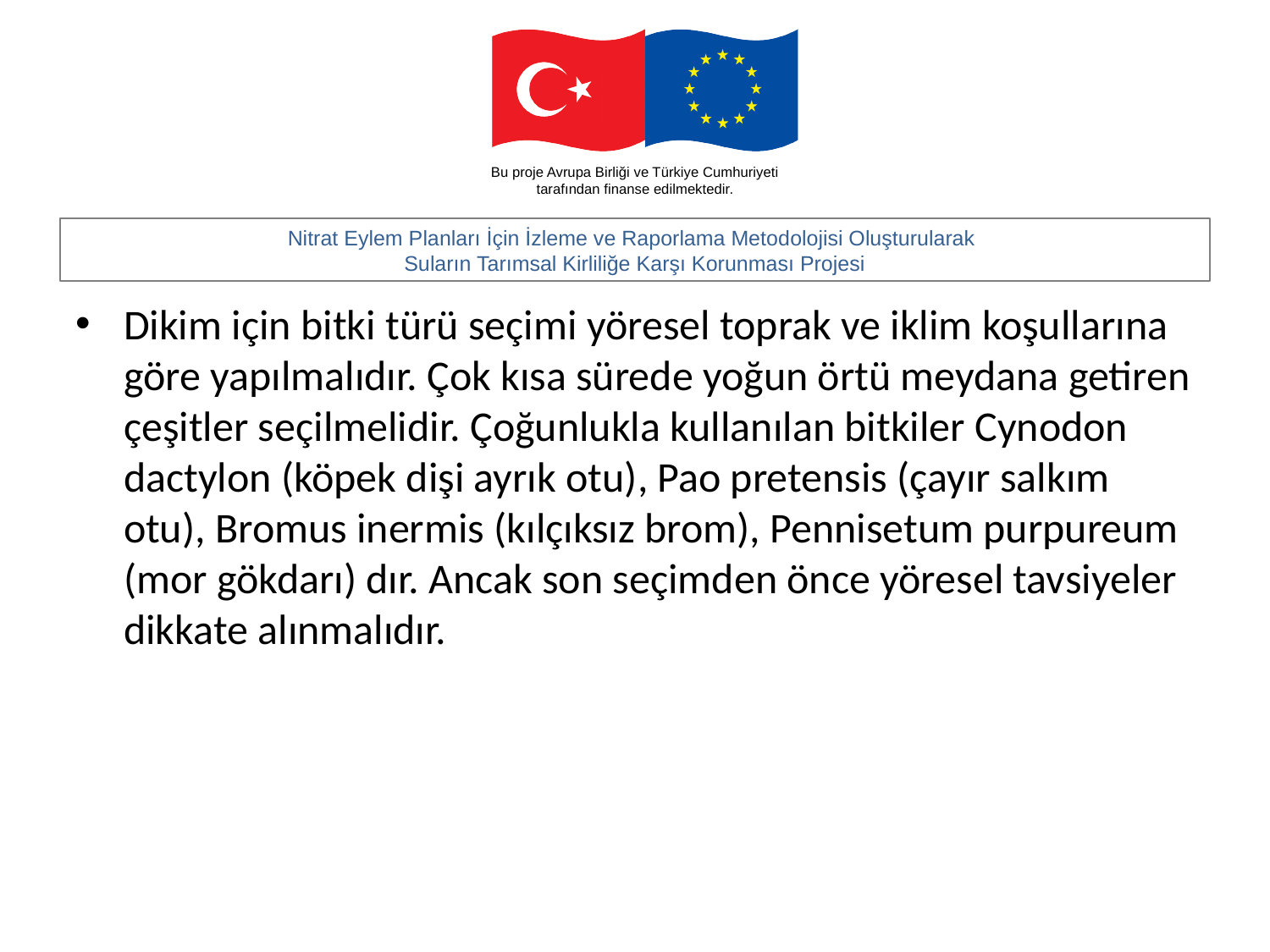

#
Dikim için bitki türü seçimi yöresel toprak ve iklim koşullarına göre yapılmalıdır. Çok kısa sürede yoğun örtü meydana getiren çeşitler seçilmelidir. Çoğunlukla kullanılan bitkiler Cynodon dactylon (köpek dişi ayrık otu), Pao pretensis (çayır salkım otu), Bromus inermis (kılçıksız brom), Pennisetum purpureum (mor gökdarı) dır. Ancak son seçimden önce yöresel tavsiyeler dikkate alınmalıdır.